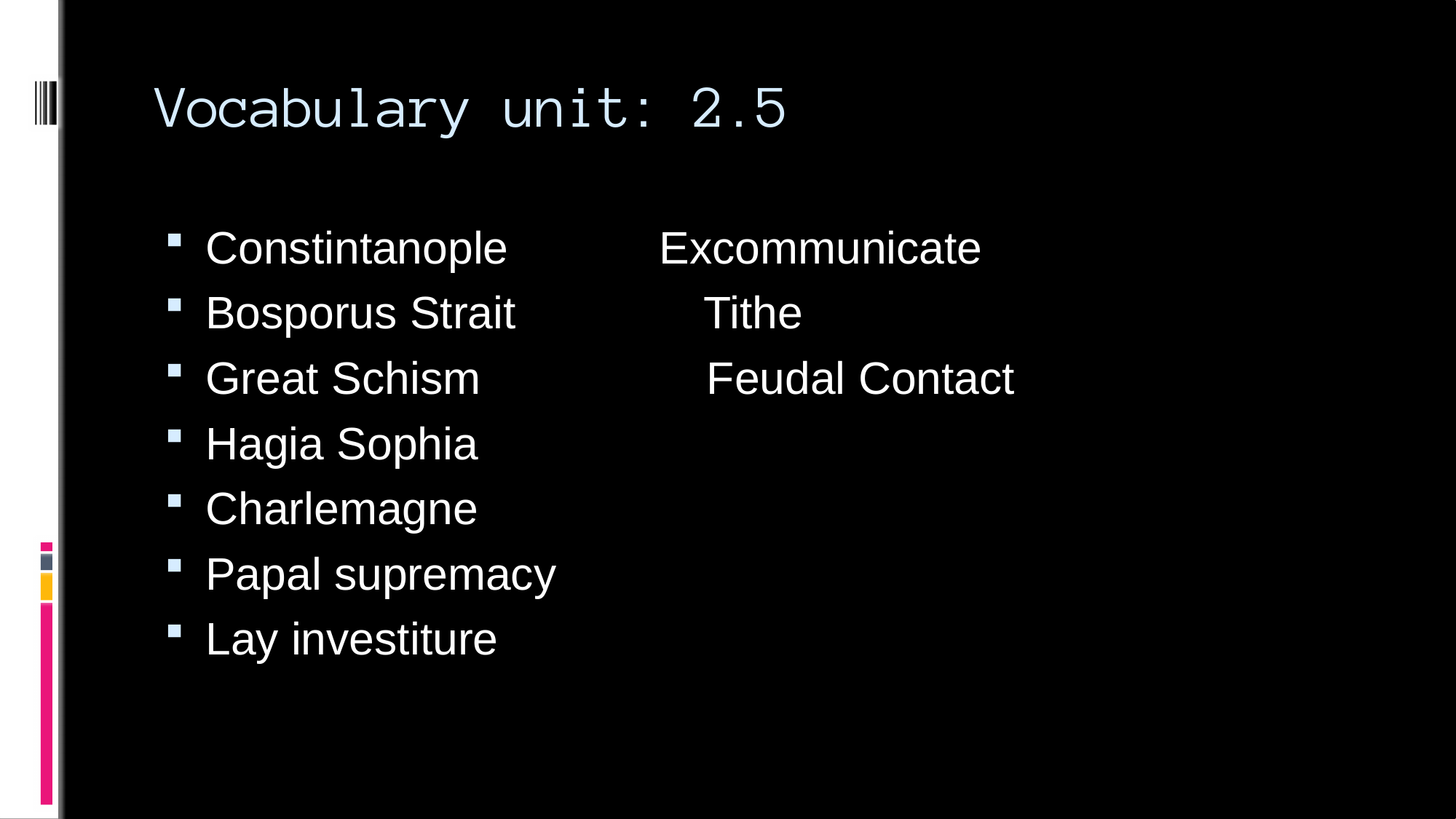

# Vocabulary unit: 2.5
Constintanople            Excommunicate
Bosporus Strait               Tithe
Great Schism                  Feudal Contact
Hagia Sophia
Charlemagne
Papal supremacy
Lay investiture